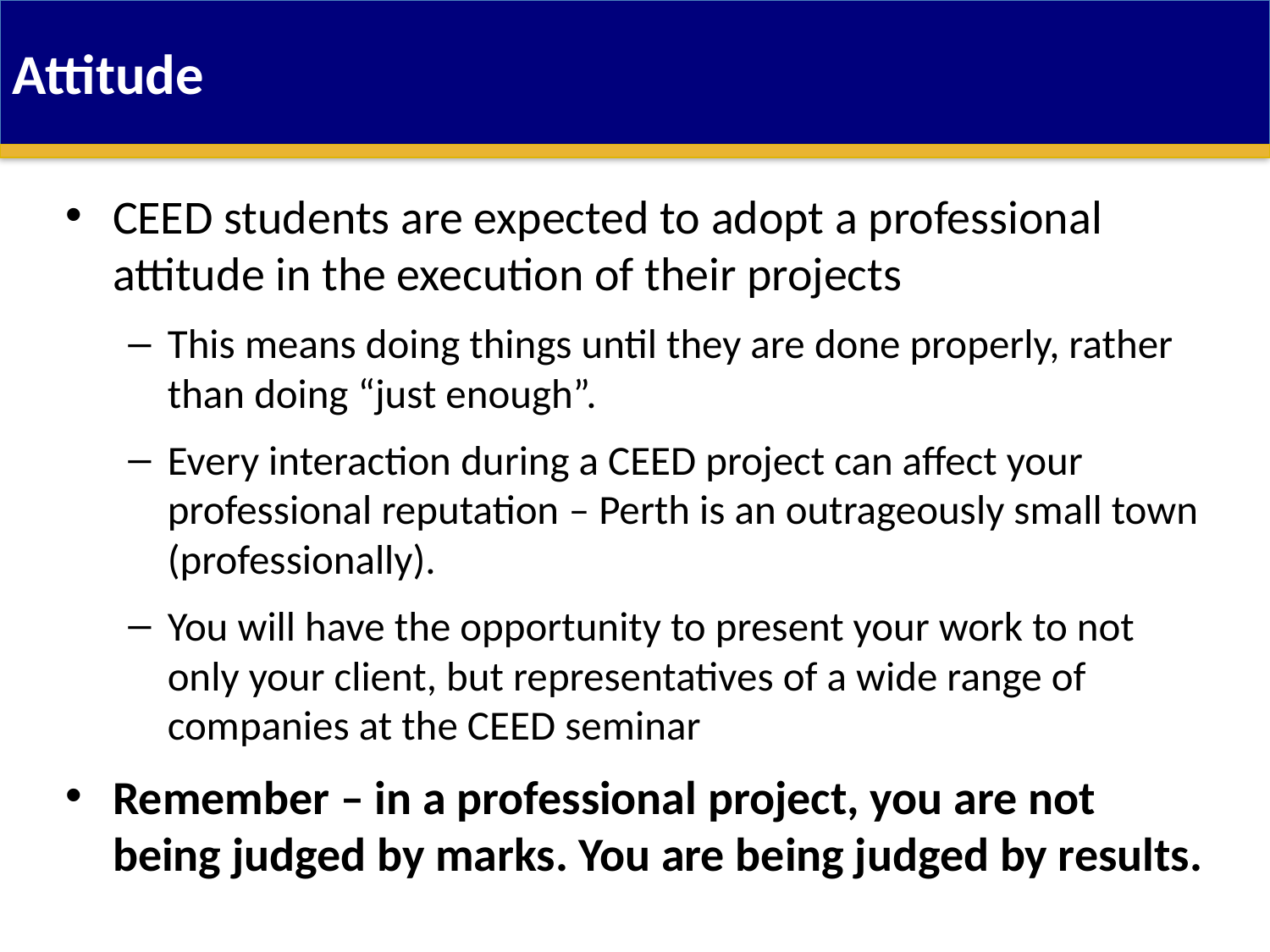

Attitude

CEED students are expected to adopt a professional attitude in the execution of their projects
This means doing things until they are done properly, rather than doing “just enough”.
Every interaction during a CEED project can affect your professional reputation – Perth is an outrageously small town (professionally).
You will have the opportunity to present your work to not only your client, but representatives of a wide range of companies at the CEED seminar
Remember – in a professional project, you are not being judged by marks. You are being judged by results.